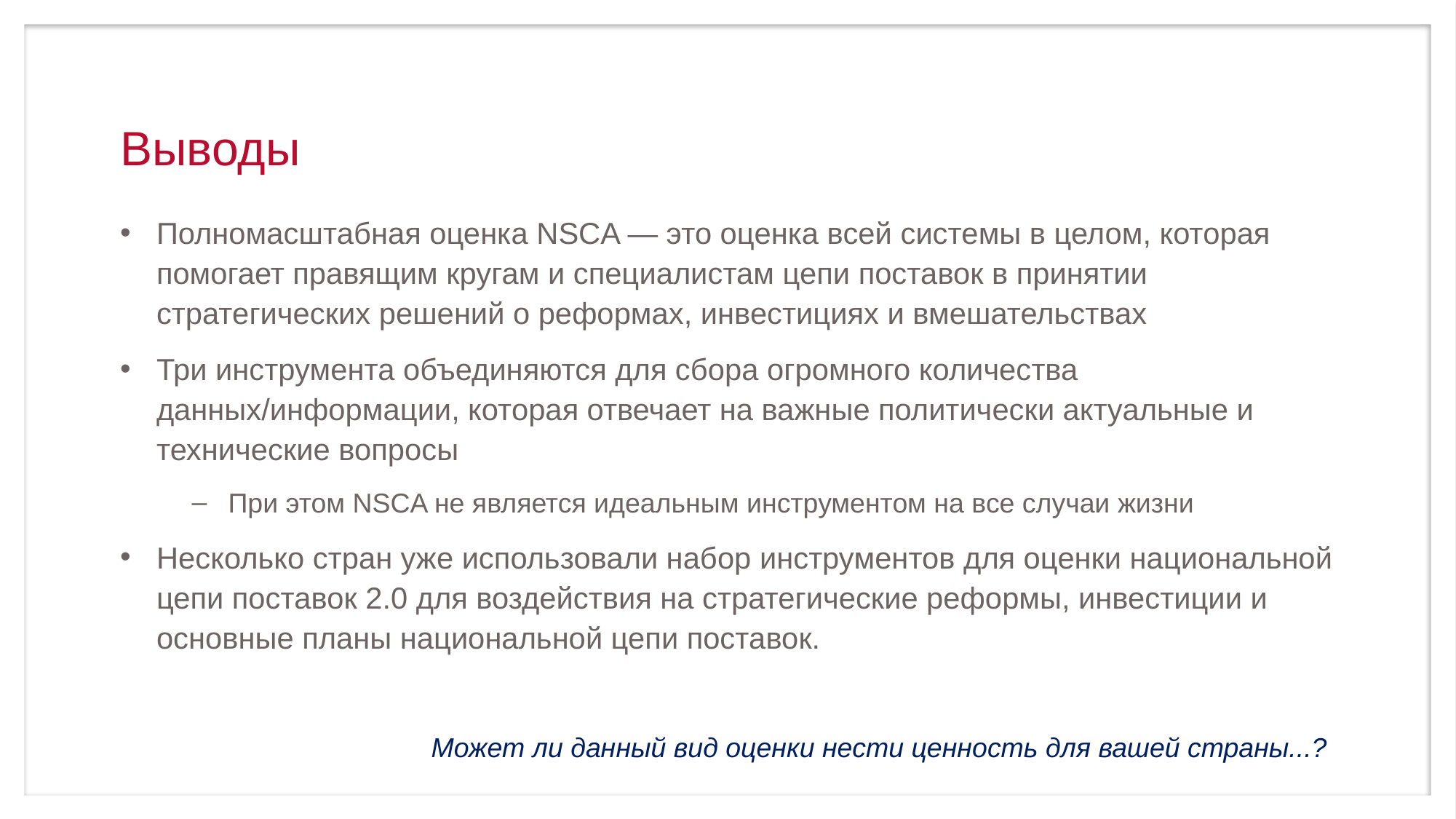

# Выводы
Полномасштабная оценка NSCA — это оценка всей системы в целом, которая помогает правящим кругам и специалистам цепи поставок в принятии стратегических решений о реформах, инвестициях и вмешательствах
Три инструмента объединяются для сбора огромного количества данных/информации, которая отвечает на важные политически актуальные и технические вопросы
При этом NSCA не является идеальным инструментом на все случаи жизни
Несколько стран уже использовали набор инструментов для оценки национальной цепи поставок 2.0 для воздействия на стратегические реформы, инвестиции и основные планы национальной цепи поставок.

Может ли данный вид оценки нести ценность для вашей страны...?